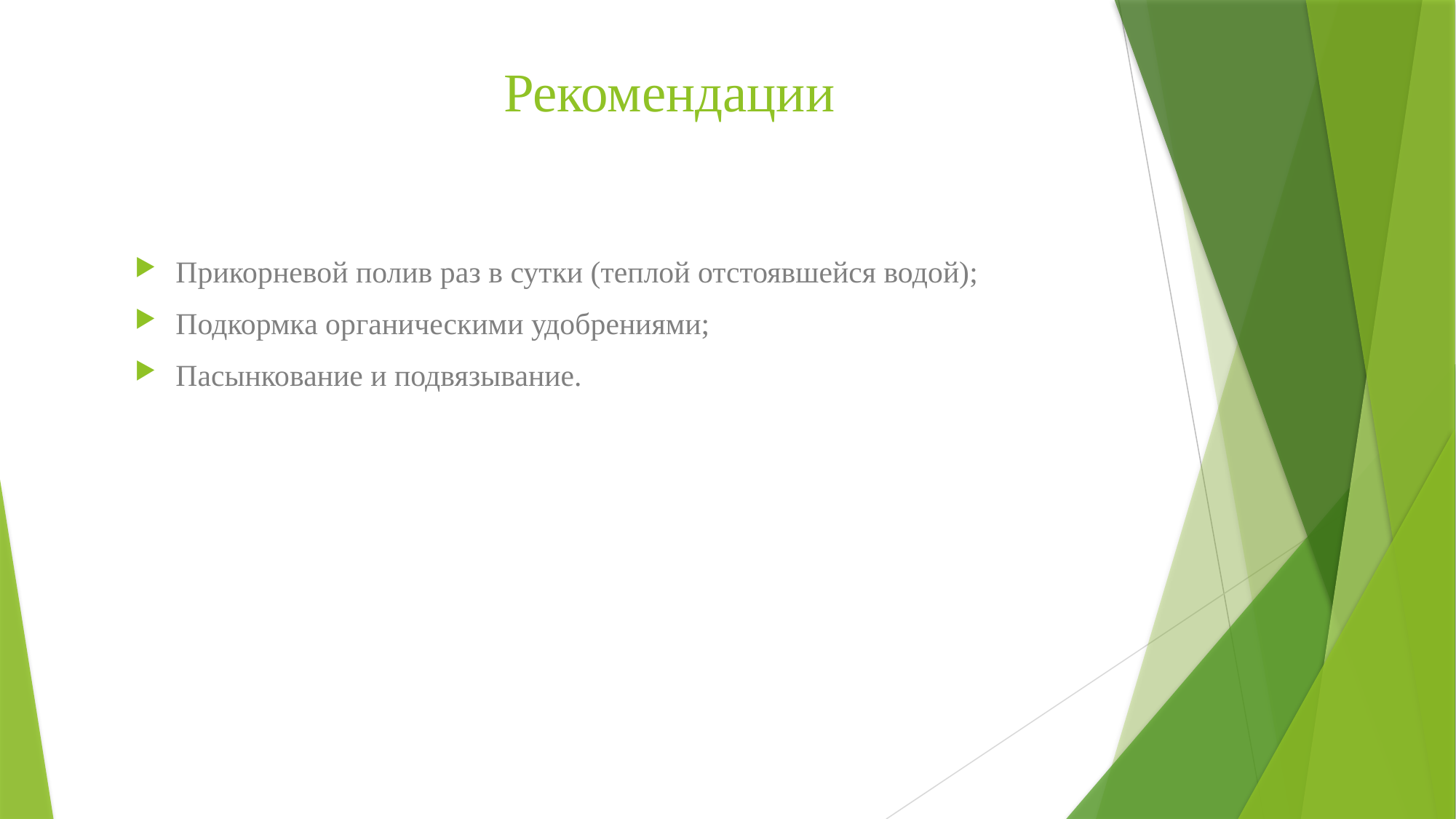

# Рекомендации

Прикорневой полив раз в сутки (теплой отстоявшейся водой);
Подкормка органическими удобрениями;
Пасынкование и подвязывание.